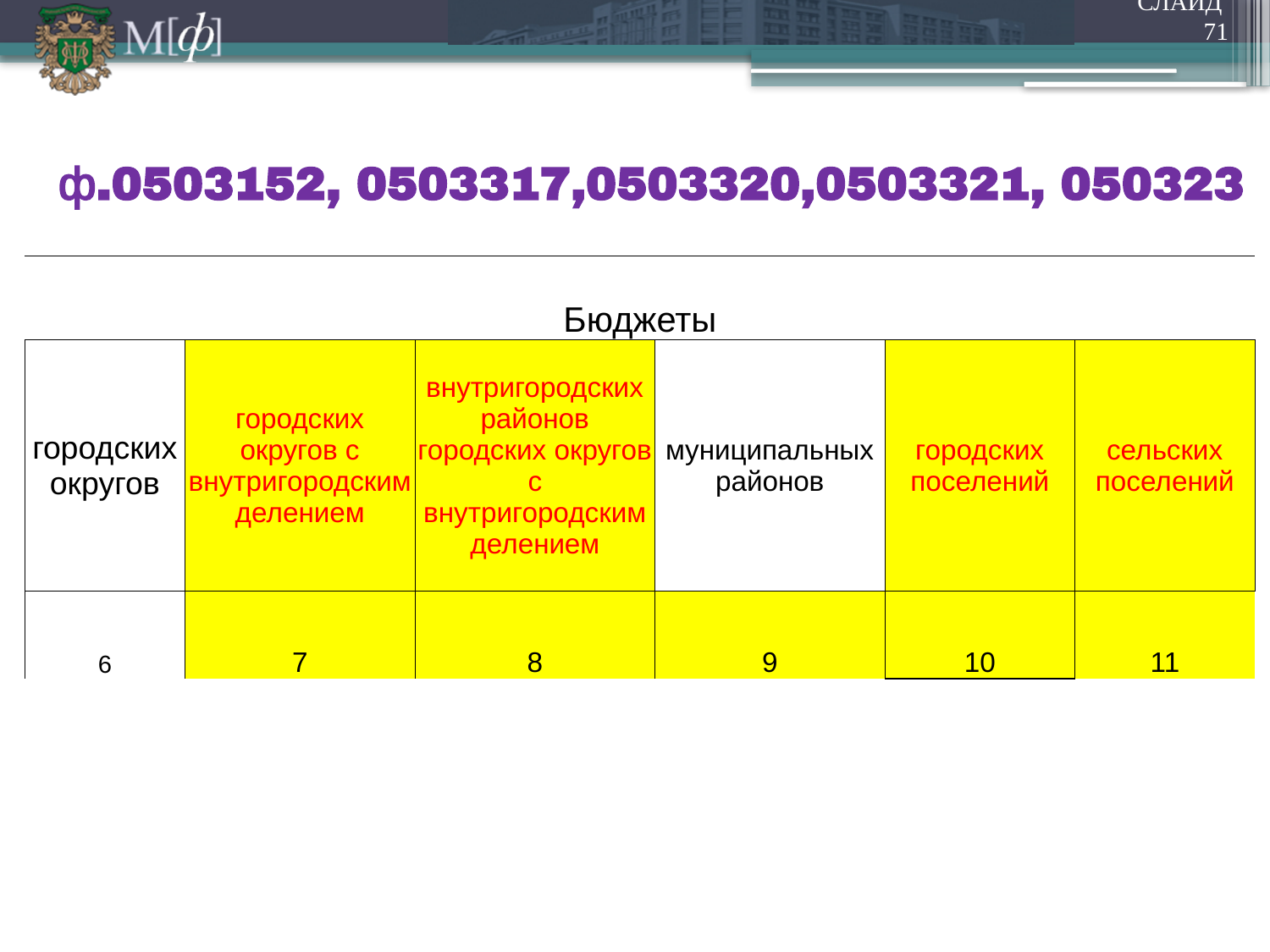

СЛАЙД 71
# ф.0503152, 0503317,0503320,0503321, 050323
| Бюджеты |  |  |  |  |  |
| --- | --- | --- | --- | --- | --- |
| городских округов | городских округов с внутригородским делением | внутригородских районов городских округов с внутригородским делением | муниципальных районов | городских поселений | сельских поселений |
| 6 | 7 | 8 | 9 | 10 | 11 |